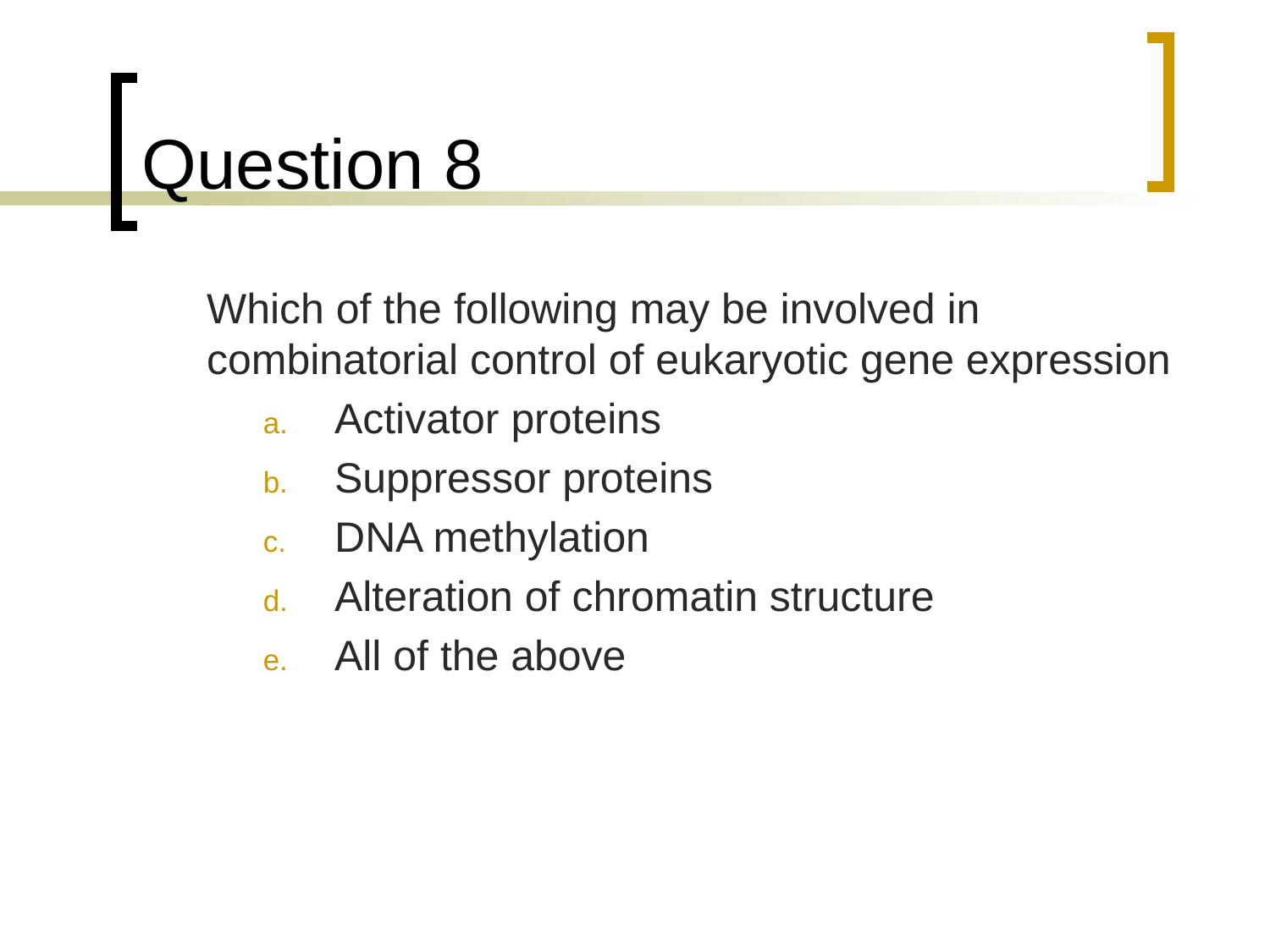

# Question 8
	Which of the following may be involved in combinatorial control of eukaryotic gene expression
Activator proteins
Suppressor proteins
DNA methylation
Alteration of chromatin structure
All of the above